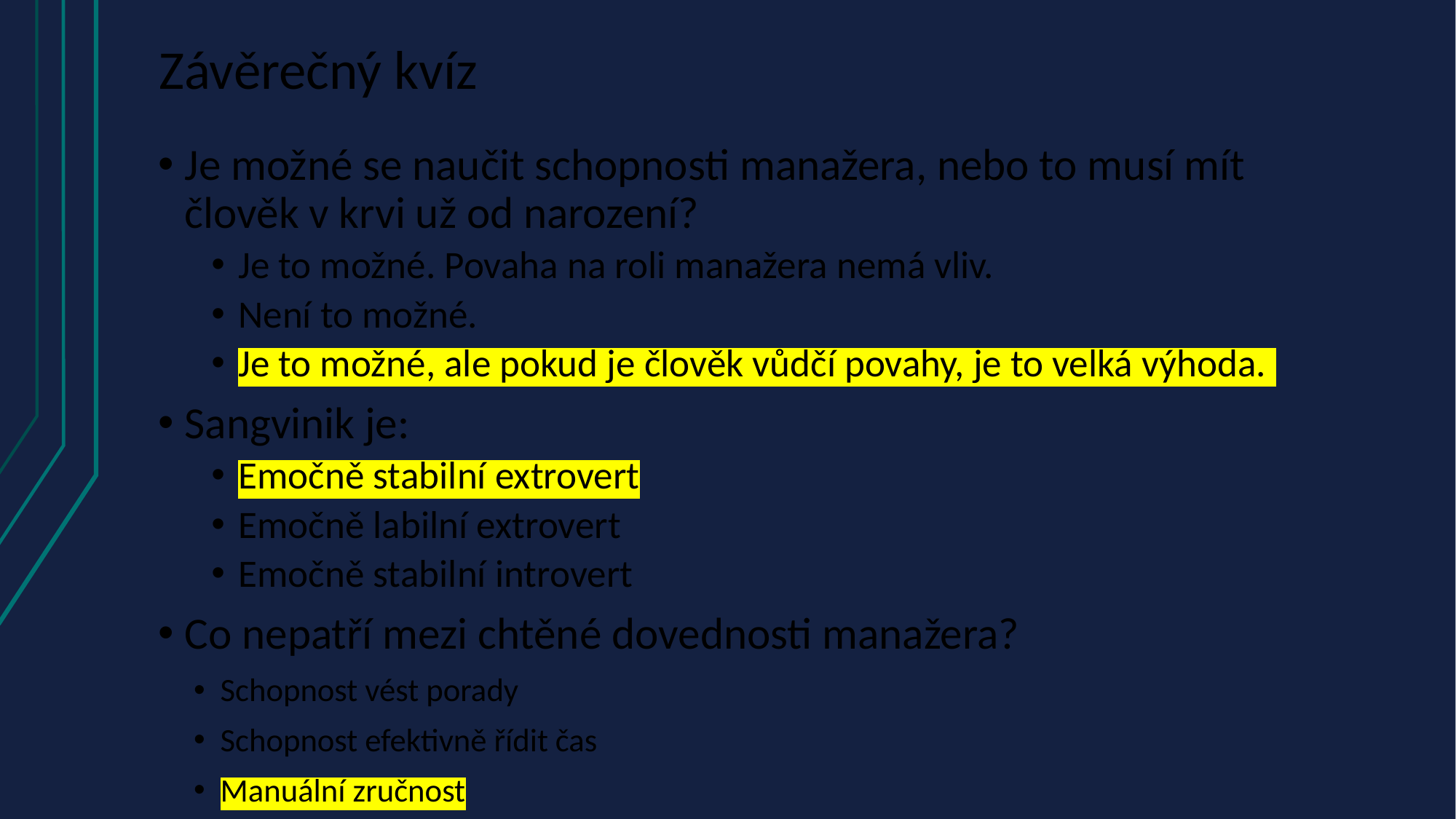

# Závěrečný kvíz
Je možné se naučit schopnosti manažera, nebo to musí mít člověk v krvi už od narození?
Je to možné. Povaha na roli manažera nemá vliv.
Není to možné.
Je to možné, ale pokud je člověk vůdčí povahy, je to velká výhoda.
Sangvinik je:
Emočně stabilní extrovert
Emočně labilní extrovert
Emočně stabilní introvert
Co nepatří mezi chtěné dovednosti manažera?
Schopnost vést porady
Schopnost efektivně řídit čas
Manuální zručnost